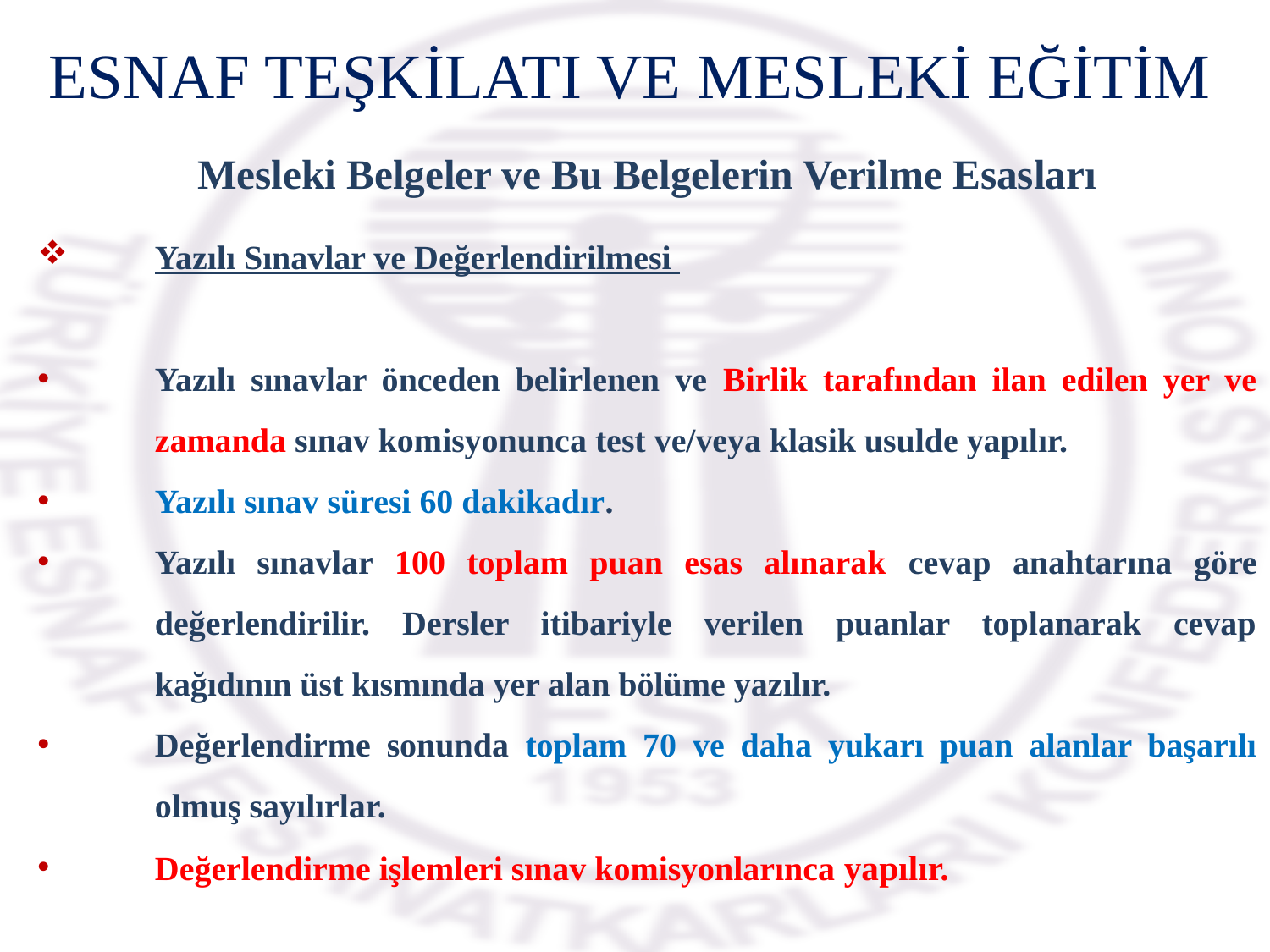

ESNAF TEŞKİLATI VE MESLEKİ EĞİTİM
Mesleki Belgeler ve Bu Belgelerin Verilme Esasları

Yazılı Sınavlar ve Değerlendirilmesi

Yazılı sınavlar önceden belirlenen ve Birlik tarafından ilan edilen yer ve zamanda sınav komisyonunca test ve/veya klasik usulde yapılır.
Yazılı sınav süresi 60 dakikadır.
Yazılı sınavlar 100 toplam puan esas alınarak cevap anahtarına göre değerlendirilir. Dersler itibariyle verilen puanlar toplanarak cevap kağıdının üst kısmında yer alan bölüme yazılır.
Değerlendirme sonunda toplam 70 ve daha yukarı puan alanlar başarılı olmuş sayılırlar.
Değerlendirme işlemleri sınav komisyonlarınca yapılır.